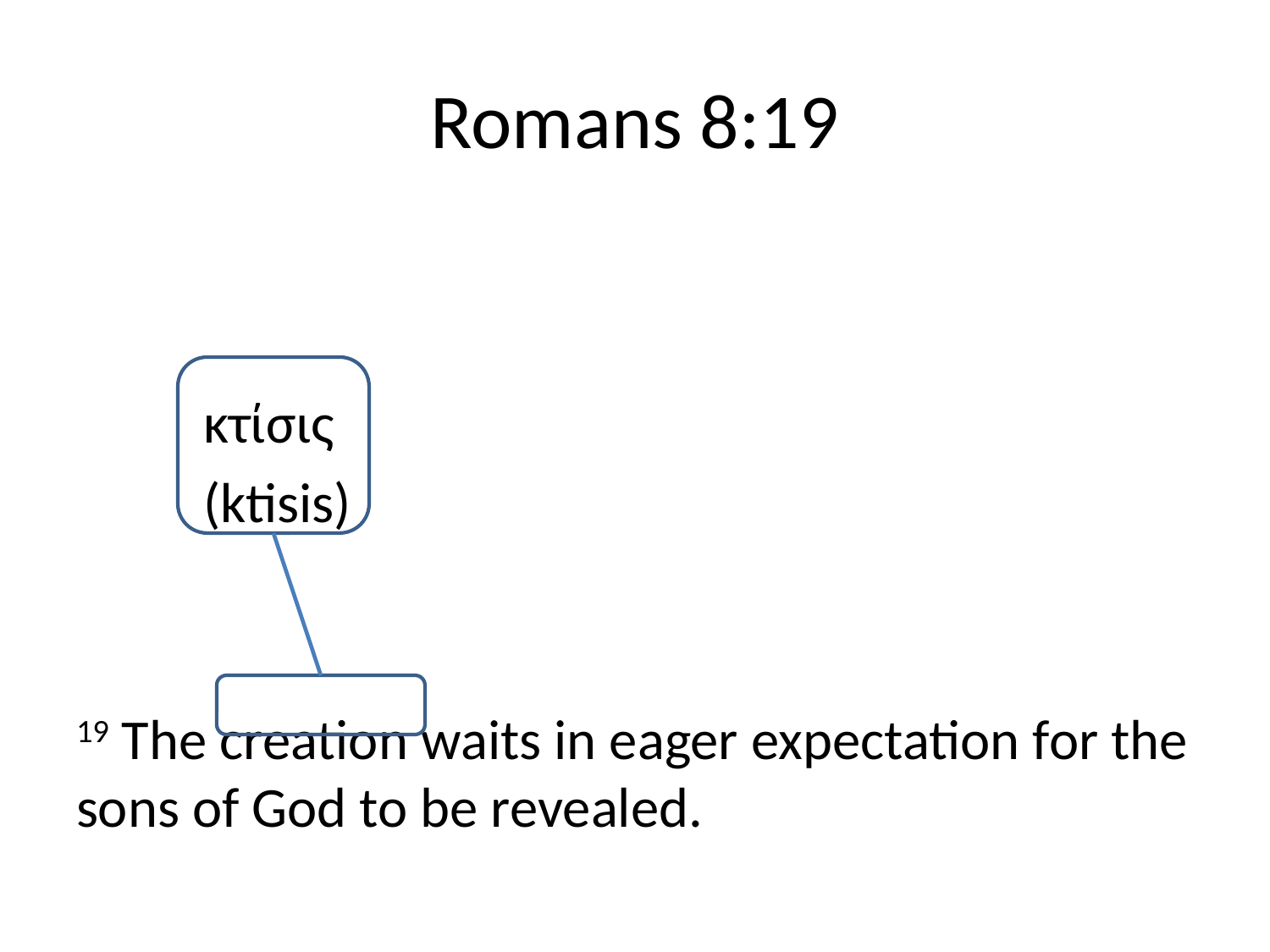

# Romans 8:19

	κτίσις
	(ktisis)

19 The creation waits in eager expectation for the sons of God to be revealed.